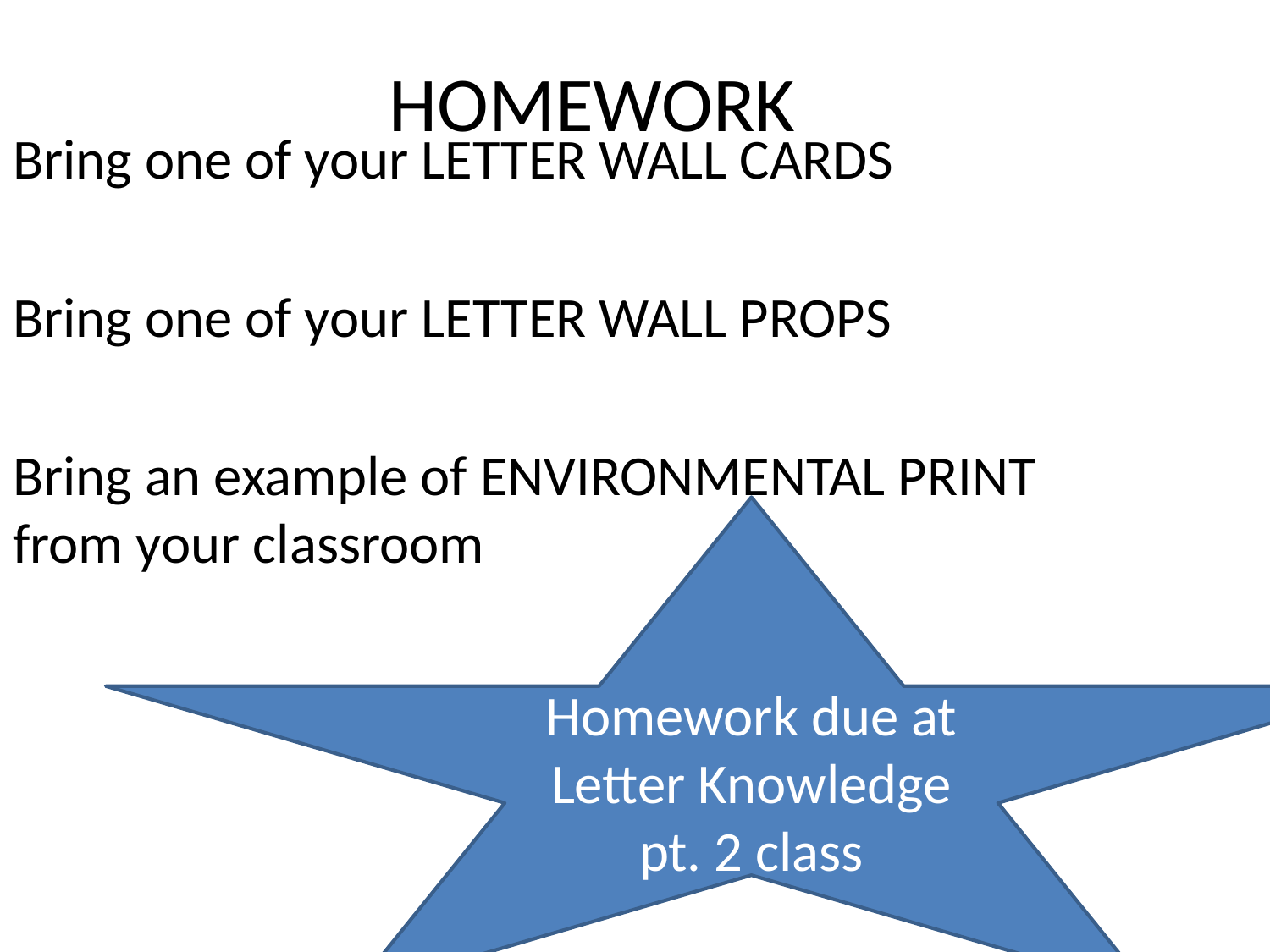

# HOMEWORK
Bring one of your LETTER WALL CARDS

Bring one of your LETTER WALL PROPS

Bring an example of ENVIRONMENTAL PRINT from your classroom
Homework due at Letter Knowledge pt. 2 class